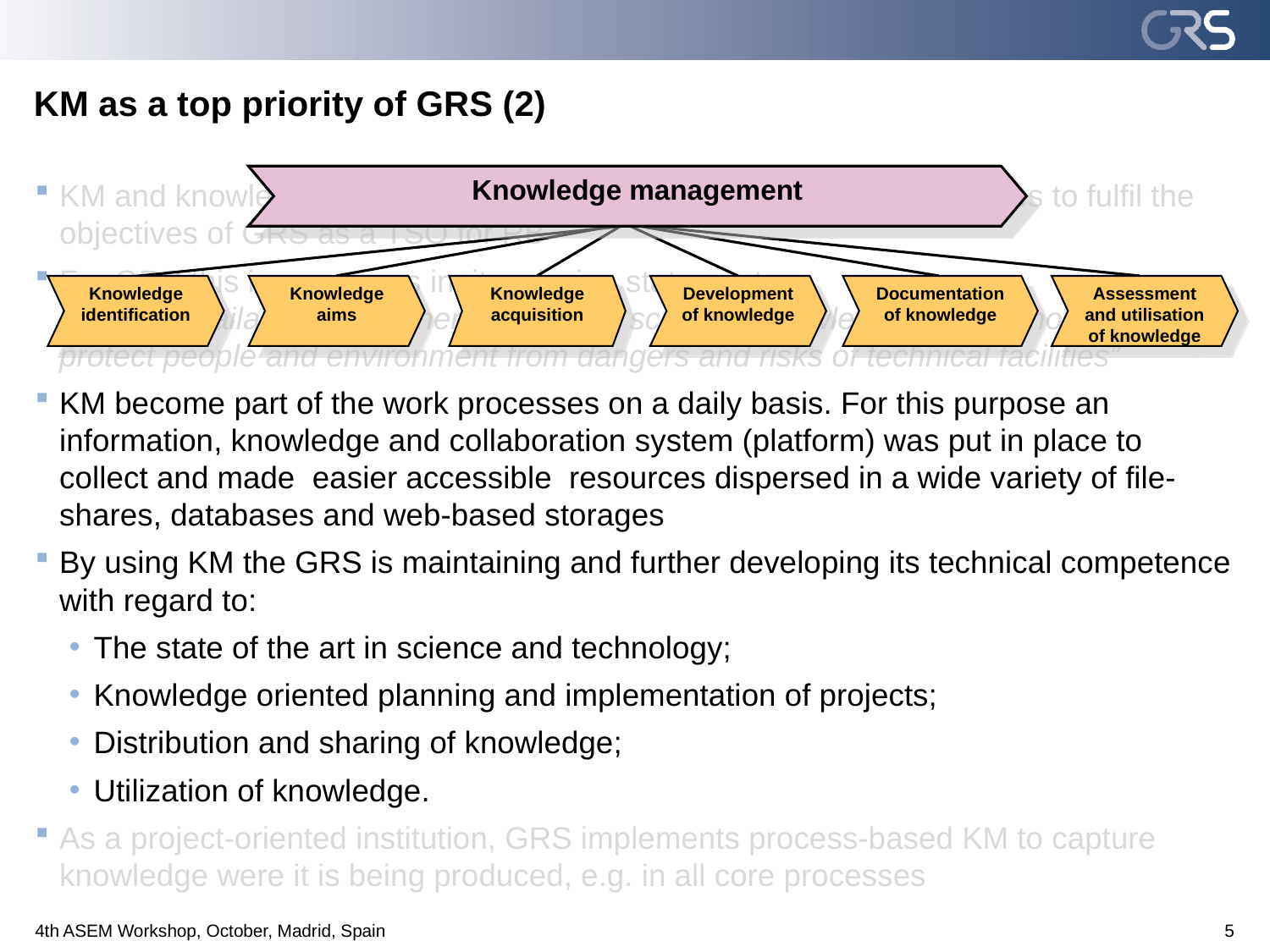

# KM as a top priority of GRS (2)
Knowledge management

Knowledge identification
Knowledge aims
Knowledge acquisition
Development of knowledge
Documentation of knowledge
Assessment and utilisation of knowledge
KM and knowledge networking are increasingly becoming cornerstones to fulfil the objectives of GRS as a TSO for RB
For GRS this is expresses in  its mission statement:
“Making available and further developing scientific knowledge and methods to protect people and environment from dangers and risks of technical facilities”
KM become part of the work processes on a daily basis. For this purpose an information, knowledge and collaboration system (platform) was put in place to collect and made  easier accessible  resources dispersed in a wide variety of file-shares, databases and web-based storages
By using KM the GRS is maintaining and further developing its technical competence with regard to:
The state of the art in science and technology;
Knowledge oriented planning and implementation of projects;
Distribution and sharing of knowledge;
Utilization of knowledge.
As a project-oriented institution, GRS implements process-based KM to capture knowledge were it is being produced, e.g. in all core processes

5
4th ASEM Workshop, October, Madrid, Spain